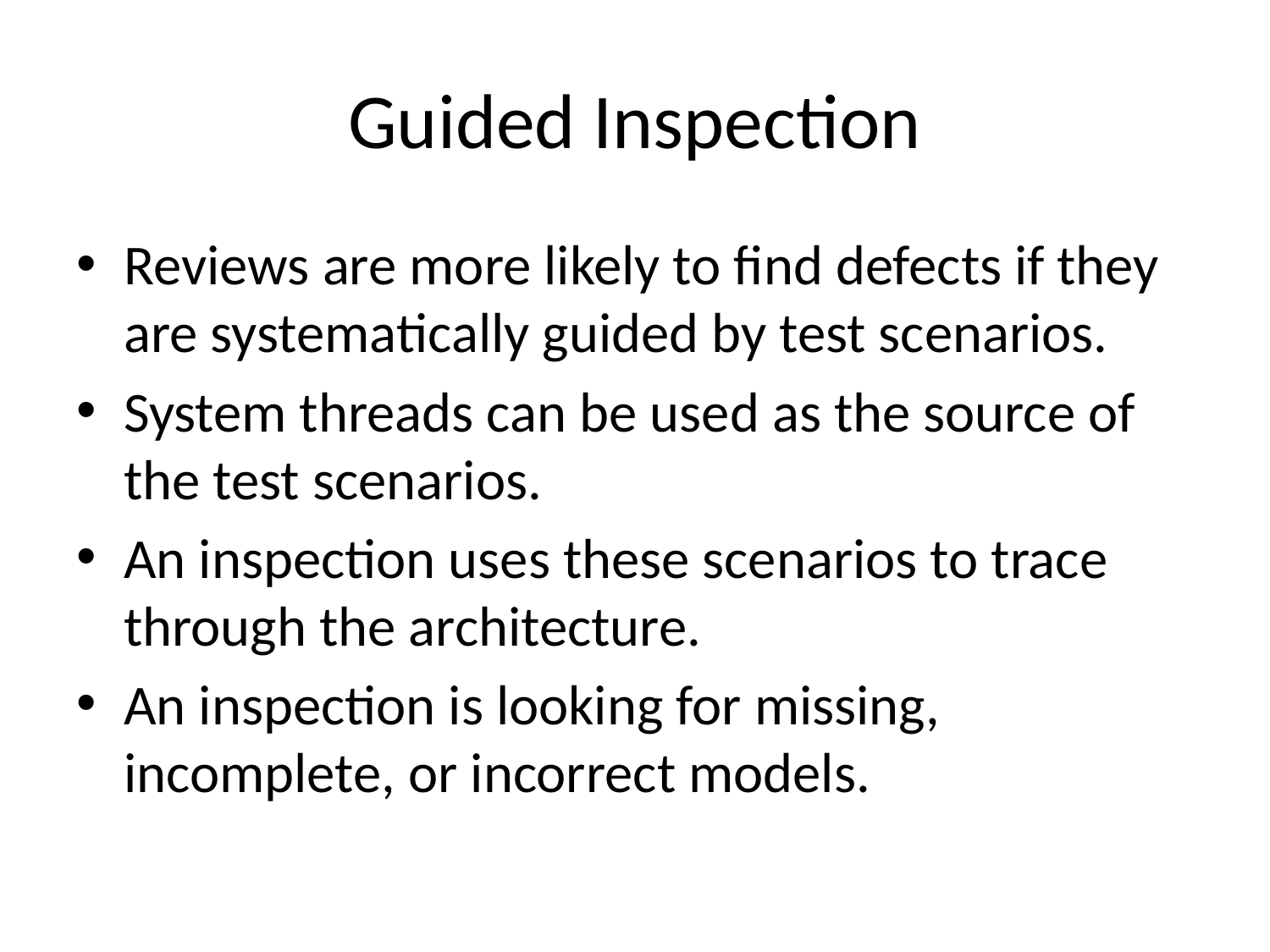

# Guided Inspection
Reviews are more likely to find defects if they are systematically guided by test scenarios.
System threads can be used as the source of the test scenarios.
An inspection uses these scenarios to trace through the architecture.
An inspection is looking for missing, incomplete, or incorrect models.